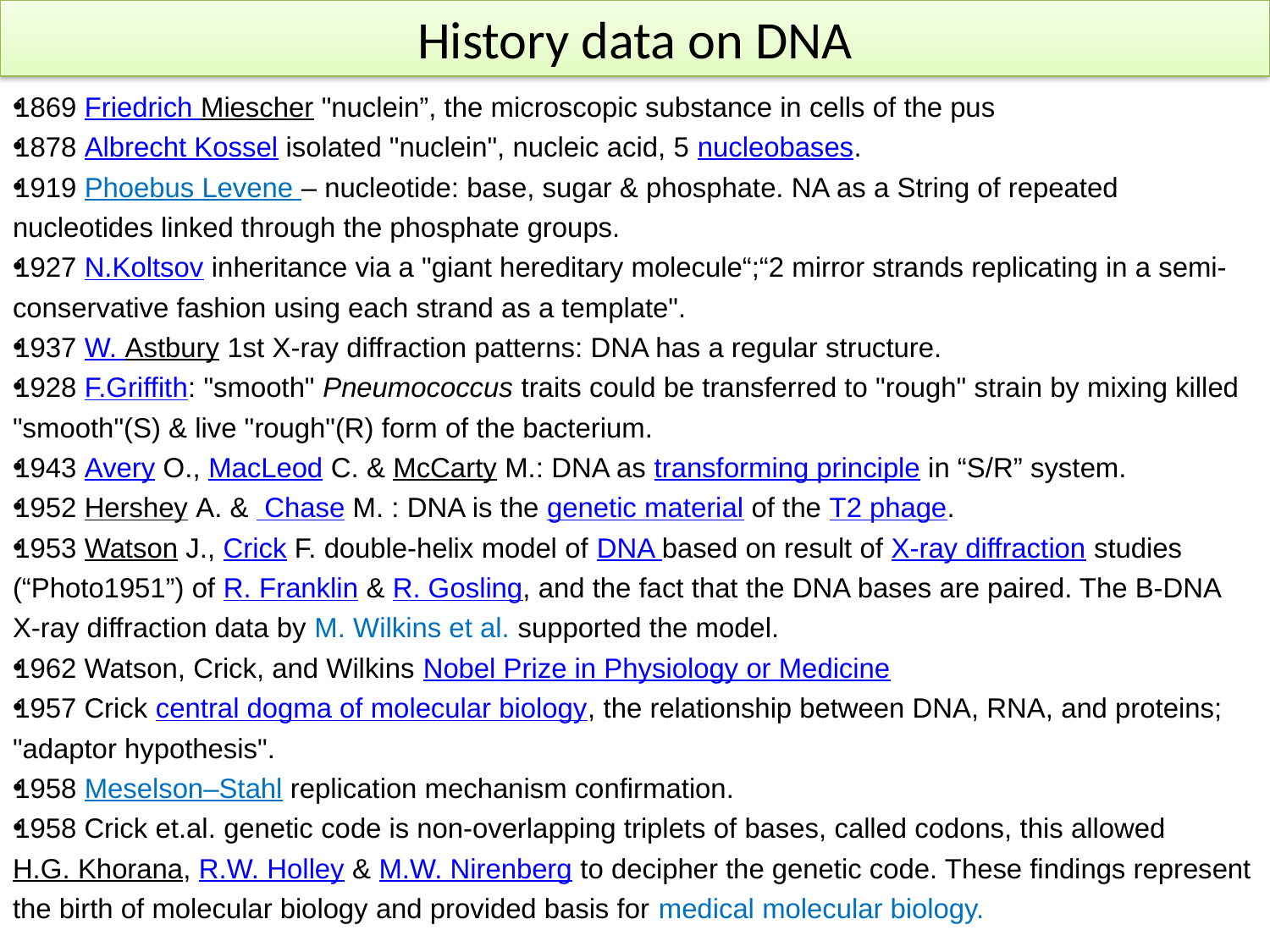

# History data on DNA
1869 Friedrich Miescher "nuclein”, the microscopic substance in cells of the pus
1878 Albrecht Kossel isolated "nuclein", nucleic acid, 5 nucleobases.
1919 Phoebus Levene – nucleotide: base, sugar & phosphate. NA as a String of repeated nucleotides linked through the phosphate groups.
1927 N.Koltsov inheritance via a "giant hereditary molecule“;“2 mirror strands replicating in a semi-conservative fashion using each strand as a template".
1937 W. Astbury 1st X-ray diffraction patterns: DNA has a regular structure.
1928 F.Griffith: "smooth" Pneumococcus traits could be transferred to "rough" strain by mixing killed "smooth"(S) & live "rough"(R) form of the bacterium.
1943 Avery O., MacLeod C. & McCarty M.: DNA as transforming principle in “S/R” system.
1952 Hershey A. &  Chase M. : DNA is the genetic material of the T2 phage.
1953 Watson J., Crick F. double-helix model of DNA based on result of X-ray diffraction studies (“Photo1951”) of R. Franklin & R. Gosling, and the fact that the DNA bases are paired. The B-DNA X-ray diffraction data by M. Wilkins et al. supported the model.
1962 Watson, Crick, and Wilkins Nobel Prize in Physiology or Medicine
1957 Crick central dogma of molecular biology, the relationship between DNA, RNA, and proteins; "adaptor hypothesis".
1958 Meselson–Stahl replication mechanism confirmation.
1958 Crick et.al. genetic code is non-overlapping triplets of bases, called codons, this allowed H.G. Khorana, R.W. Holley & M.W. Nirenberg to decipher the genetic code. These findings represent the birth of molecular biology and provided basis for medical molecular biology.